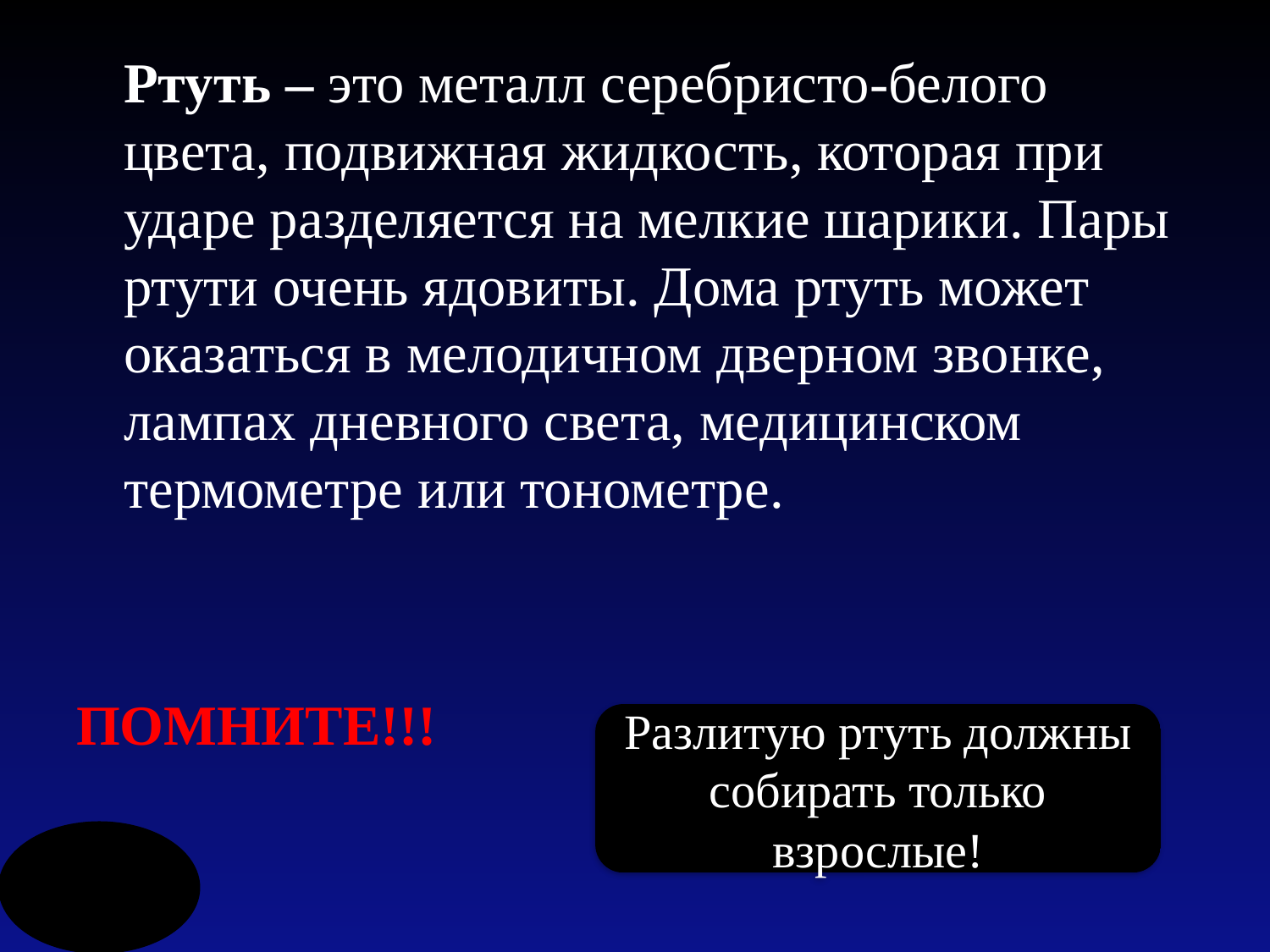

Ртуть – это металл серебристо-белого цвета, подвижная жидкость, которая при ударе разделяется на мелкие шарики. Пары ртути очень ядовиты. Дома ртуть может оказаться в мелодичном дверном звонке, лампах дневного света, медицинском термометре или тонометре.

ПОМНИТЕ!!!
Разлитую ртуть должны собирать только взрослые!